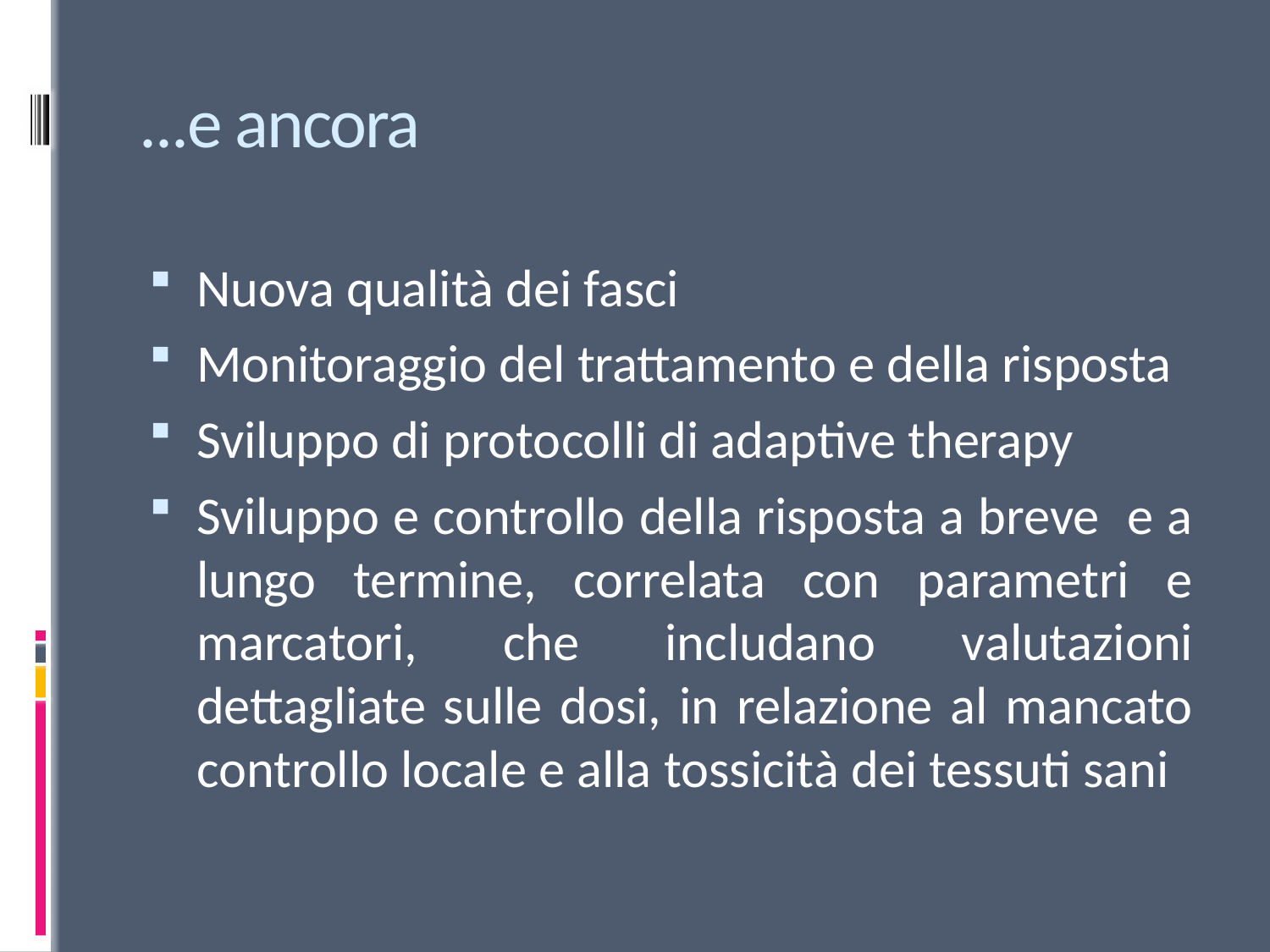

# ...e ancora
Nuova qualità dei fasci
Monitoraggio del trattamento e della risposta
Sviluppo di protocolli di adaptive therapy
Sviluppo e controllo della risposta a breve  e a lungo termine, correlata con parametri e marcatori, che includano valutazioni dettagliate sulle dosi, in relazione al mancato controllo locale e alla tossicità dei tessuti sani